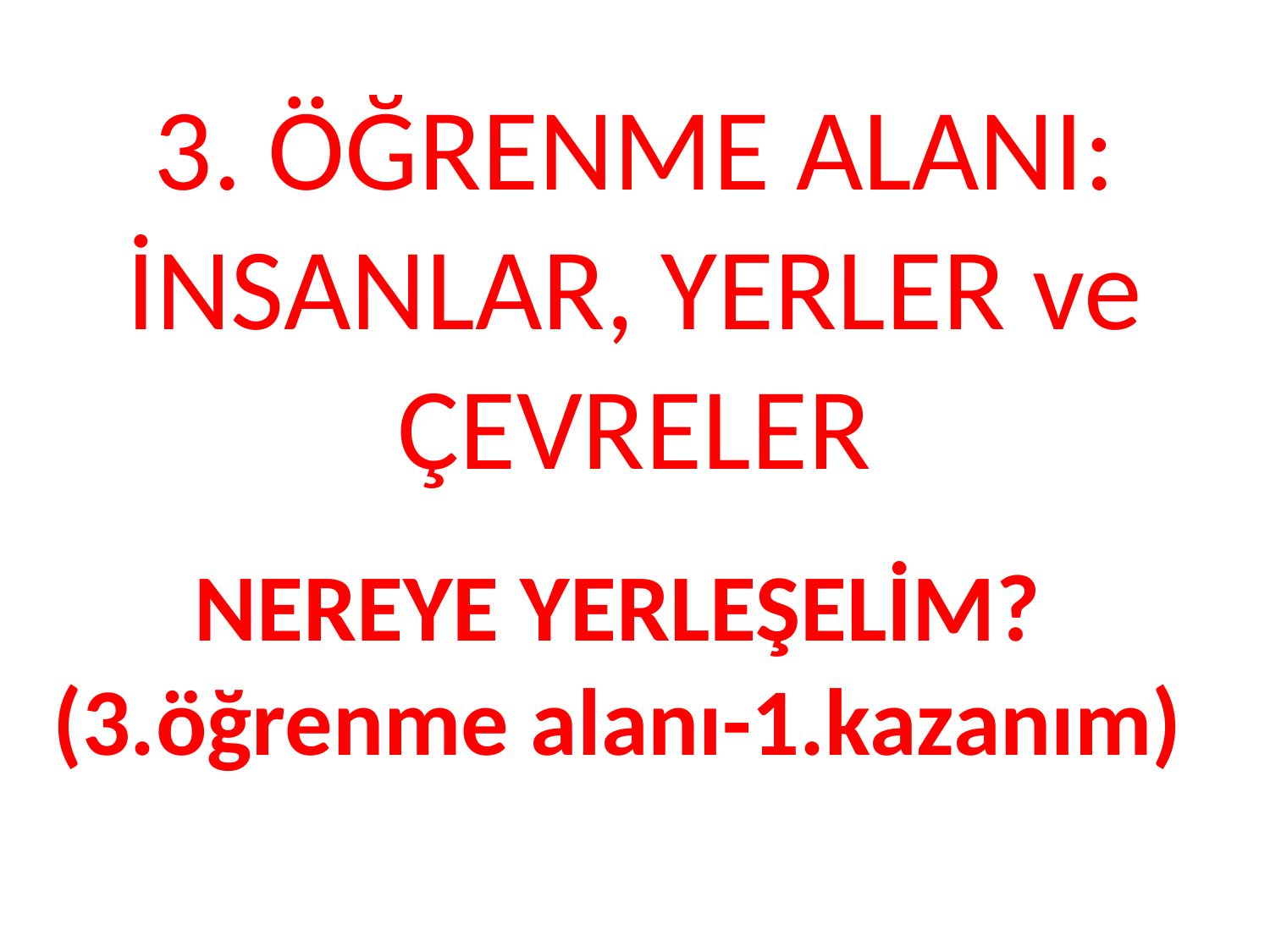

# 3. ÖĞRENME ALANI: İNSANLAR, YERLER ve ÇEVRELER
NEREYE YERLEŞELİM? (3.öğrenme alanı-1.kazanım)